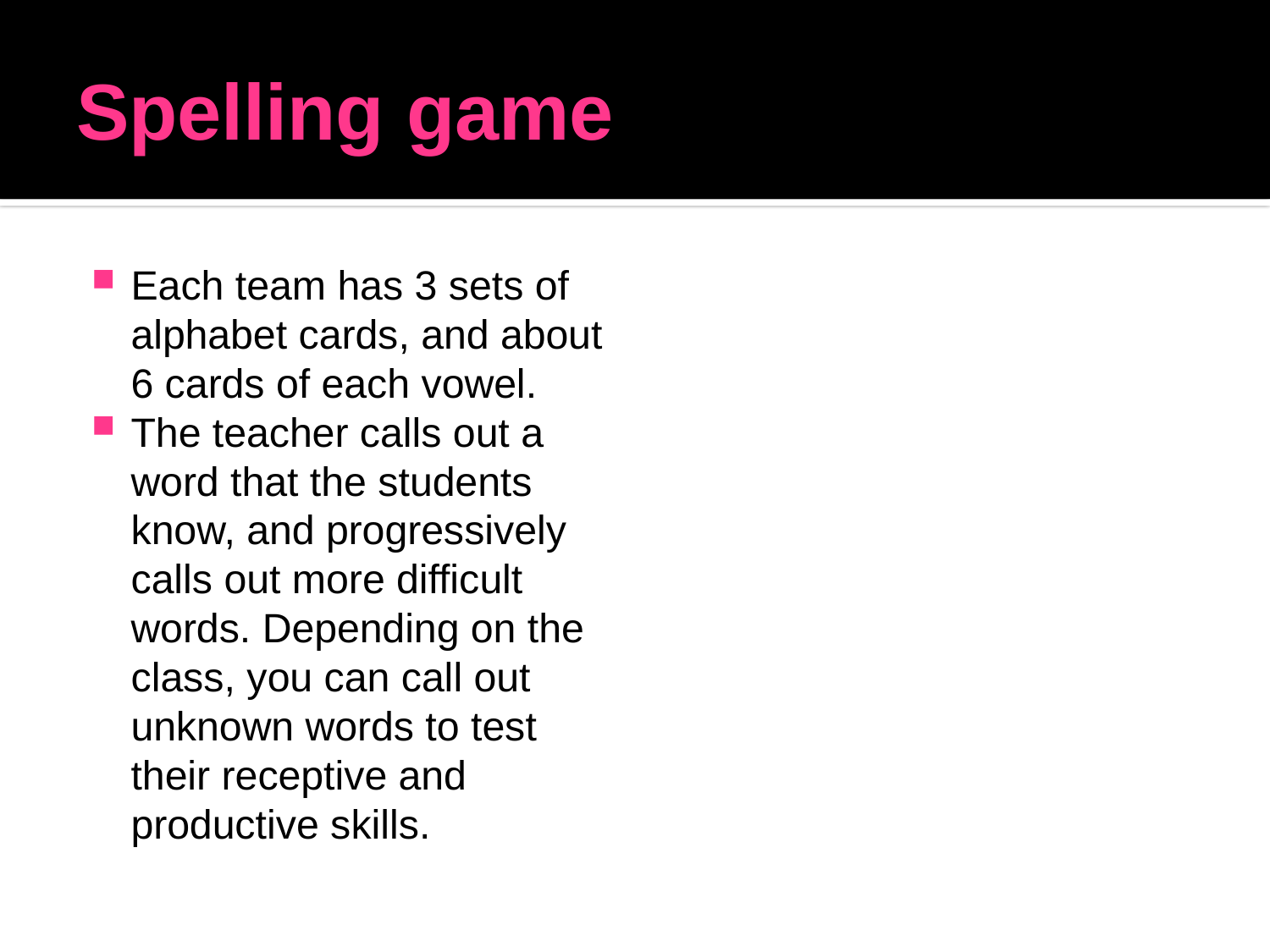

# Spelling game
Each team has 3 sets of alphabet cards, and about 6 cards of each vowel.
The teacher calls out a word that the students know, and progressively calls out more difficult words. Depending on the class, you can call out unknown words to test their receptive and productive skills.